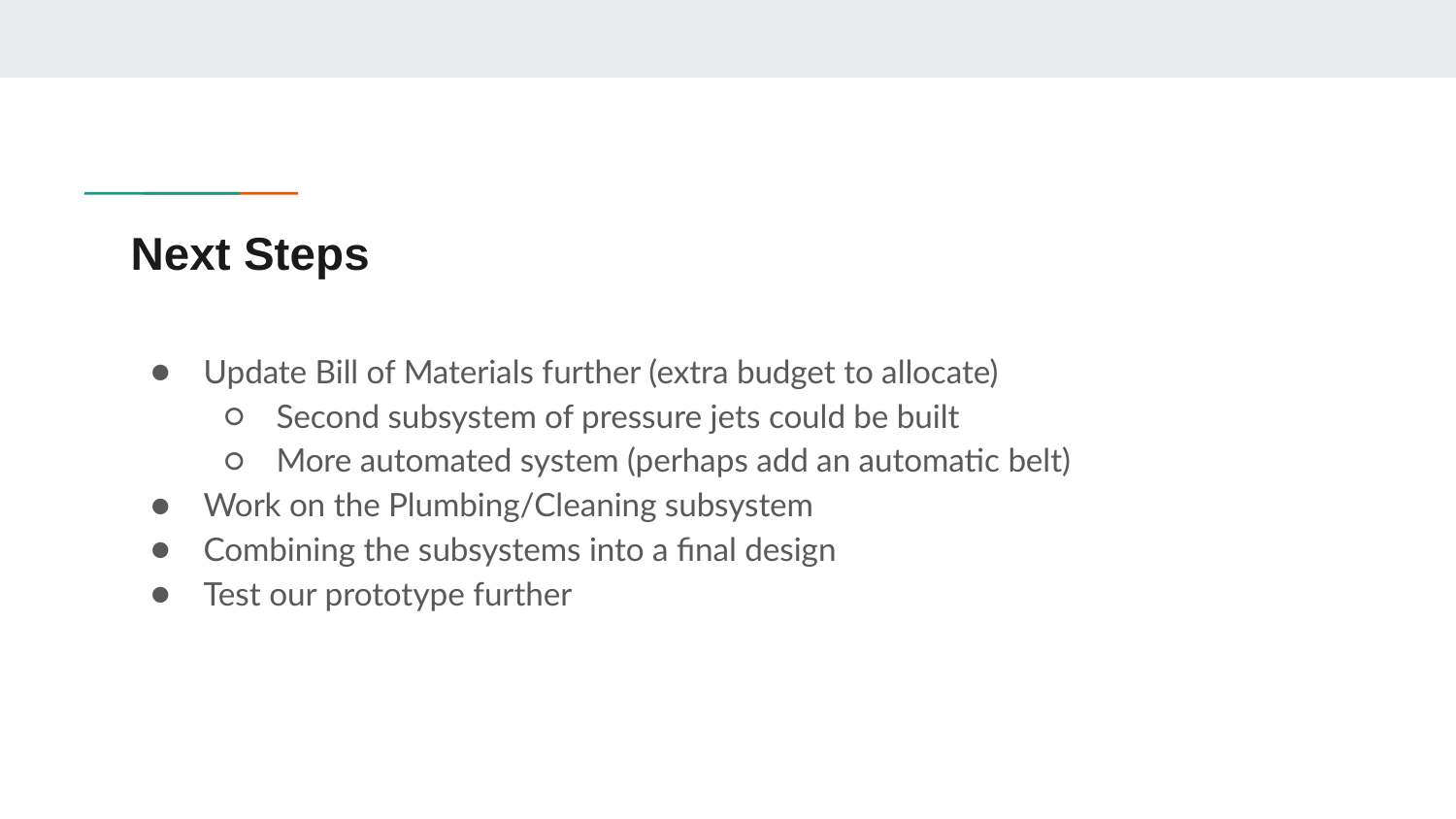

# Next Steps
Update Bill of Materials further (extra budget to allocate)
Second subsystem of pressure jets could be built
More automated system (perhaps add an automatic belt)
Work on the Plumbing/Cleaning subsystem
Combining the subsystems into a final design
Test our prototype further